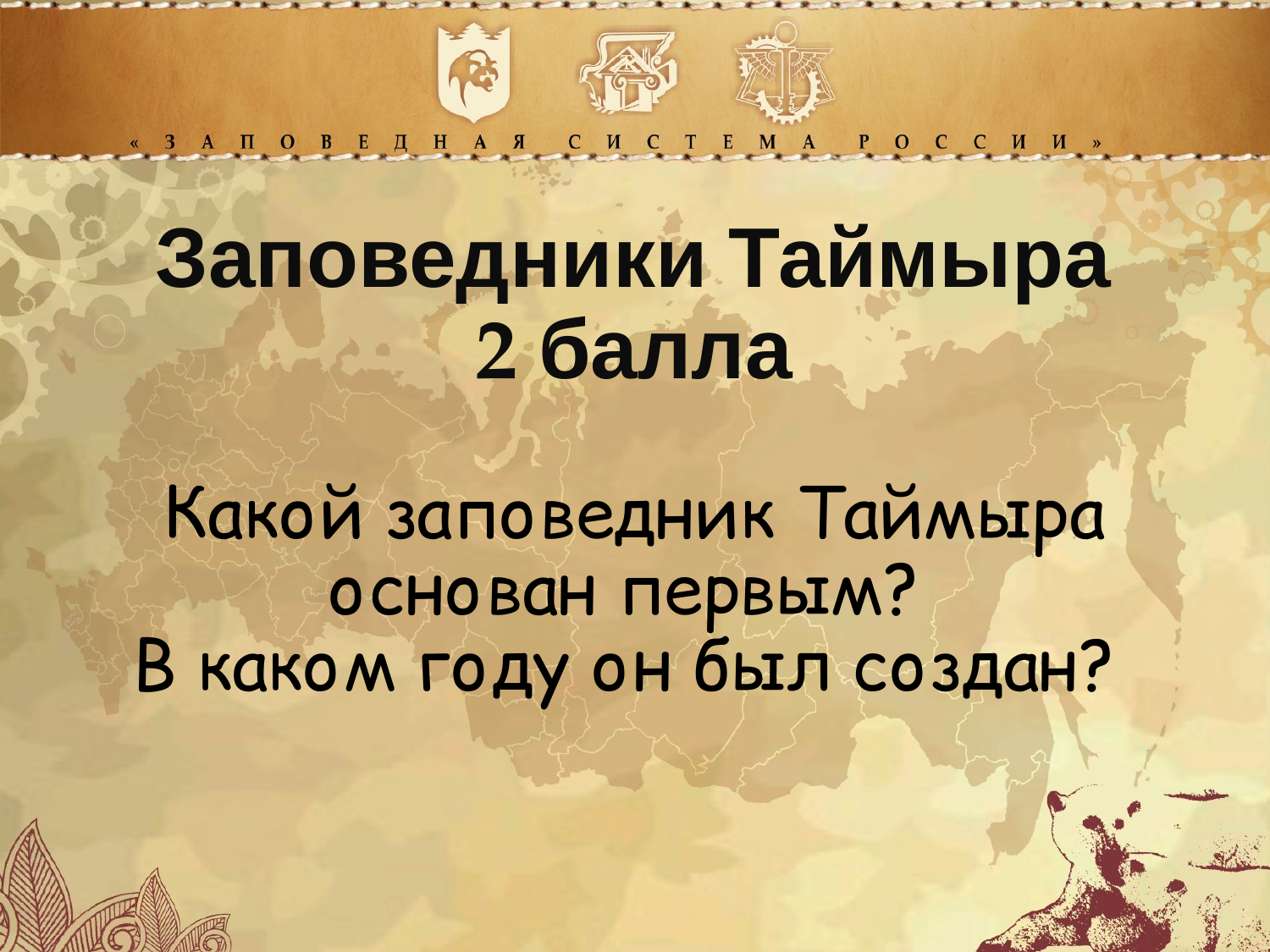

Заповедники Таймыра
2 балла
Какой заповедник Таймыра основан первым?
В каком году он был создан?